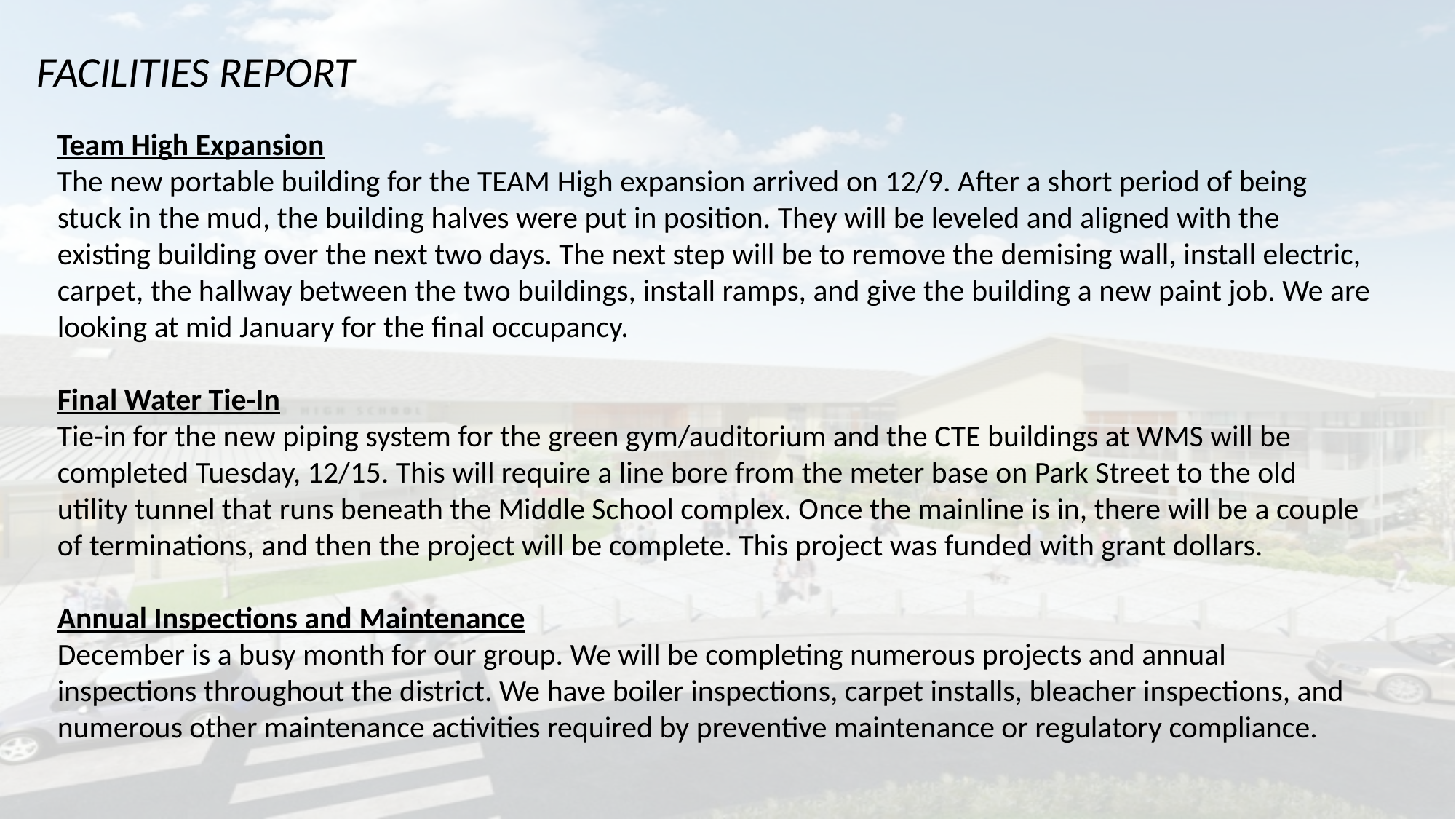

FACILITIES REPORT
Team High Expansion
The new portable building for the TEAM High expansion arrived on 12/9. After a short period of being stuck in the mud, the building halves were put in position. They will be leveled and aligned with the existing building over the next two days. The next step will be to remove the demising wall, install electric, carpet, the hallway between the two buildings, install ramps, and give the building a new paint job. We are looking at mid January for the final occupancy.

Final Water Tie-In
Tie-in for the new piping system for the green gym/auditorium and the CTE buildings at WMS will be completed Tuesday, 12/15. This will require a line bore from the meter base on Park Street to the old utility tunnel that runs beneath the Middle School complex. Once the mainline is in, there will be a couple of terminations, and then the project will be complete. This project was funded with grant dollars.

Annual Inspections and Maintenance
December is a busy month for our group. We will be completing numerous projects and annual inspections throughout the district. We have boiler inspections, carpet installs, bleacher inspections, and numerous other maintenance activities required by preventive maintenance or regulatory compliance.